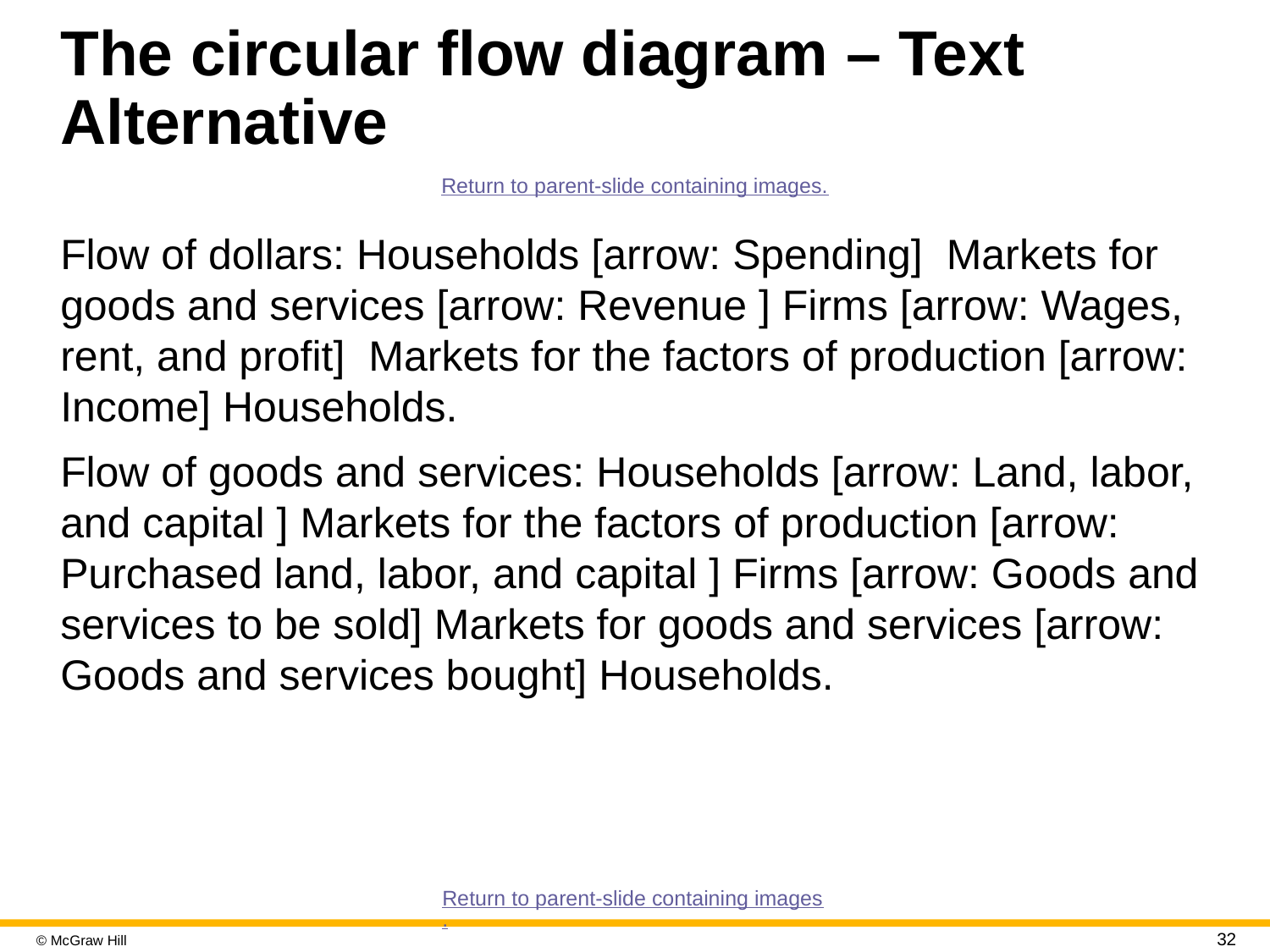

# The circular flow diagram – Text Alternative
Return to parent-slide containing images.
Flow of dollars: Households [arrow: Spending]  Markets for goods and services [arrow: Revenue ] Firms [arrow: Wages, rent, and profit]  Markets for the factors of production [arrow: Income] Households.
Flow of goods and services: Households [arrow: Land, labor, and capital ] Markets for the factors of production [arrow: Purchased land, labor, and capital ] Firms [arrow: Goods and services to be sold] Markets for goods and services [arrow: Goods and services bought] Households.
Return to parent-slide containing images.